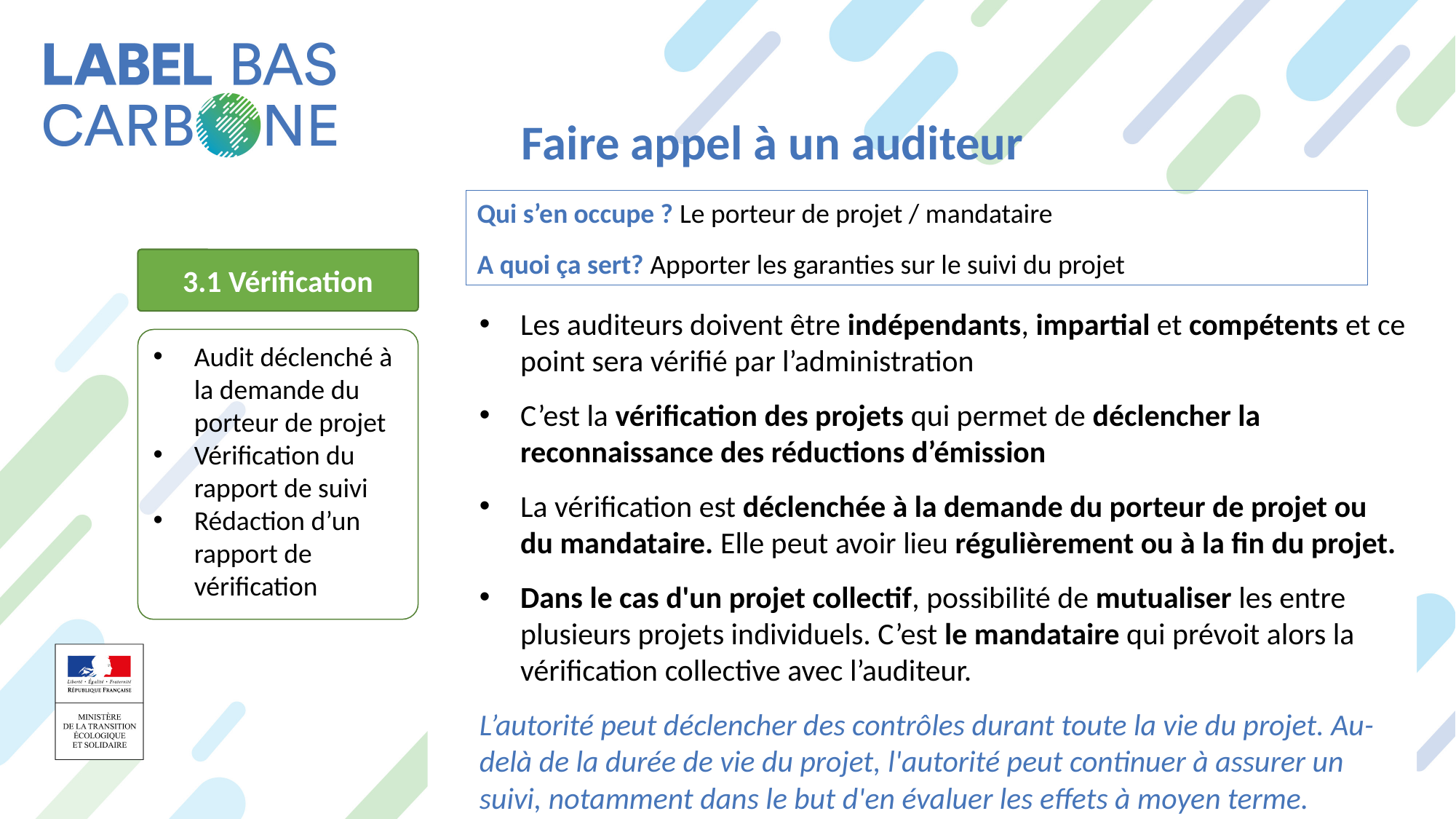

Faire appel à un auditeur

Qui s’en occupe ? Le porteur de projet / mandataire
A quoi ça sert? Apporter les garanties sur le suivi du projet
3.1 Vérification
Les auditeurs doivent être indépendants, impartial et compétents et ce point sera vérifié par l’administration
C’est la vérification des projets qui permet de déclencher la reconnaissance des réductions d’émission
La vérification est déclenchée à la demande du porteur de projet ou du mandataire. Elle peut avoir lieu régulièrement ou à la fin du projet.
Dans le cas d'un projet collectif, possibilité de mutualiser les entre plusieurs projets individuels. C’est le mandataire qui prévoit alors la vérification collective avec l’auditeur.
L’autorité peut déclencher des contrôles durant toute la vie du projet. Au-delà de la durée de vie du projet, l'autorité peut continuer à assurer un suivi, notamment dans le but d'en évaluer les effets à moyen terme.
Audit déclenché à la demande du porteur de projet
Vérification du rapport de suivi
Rédaction d’un rapport de vérification